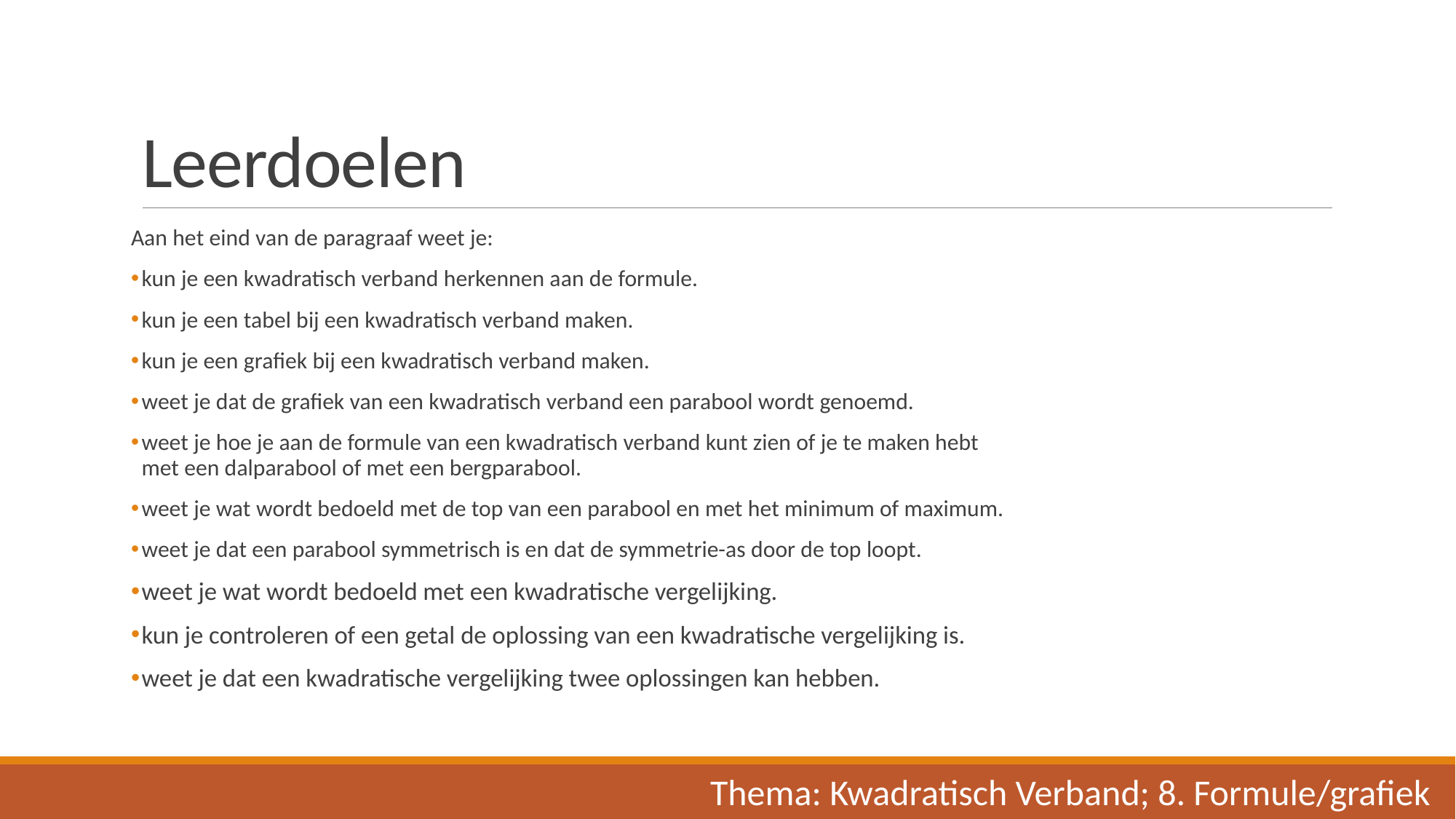

# Leerdoelen
Aan het eind van de paragraaf weet je:
kun je een kwadratisch verband herkennen aan de formule.
kun je een tabel bij een kwadratisch verband maken.
kun je een grafiek bij een kwadratisch verband maken.
weet je dat de grafiek van een kwadratisch verband een parabool wordt genoemd.
weet je hoe je aan de formule van een kwadratisch verband kunt zien of je te maken hebt 
met een dalparabool of met een bergparabool.
weet je wat wordt bedoeld met de top van een parabool en met het minimum of maximum.
weet je dat een parabool symmetrisch is en dat de symmetrie-as door de top loopt.
weet je wat wordt bedoeld met een kwadratische vergelijking.
kun je controleren of een getal de oplossing van een kwadratische vergelijking is.
weet je dat een kwadratische vergelijking twee oplossingen kan hebben.

Thema: Kwadratisch Verband; 8. Formule/grafiek